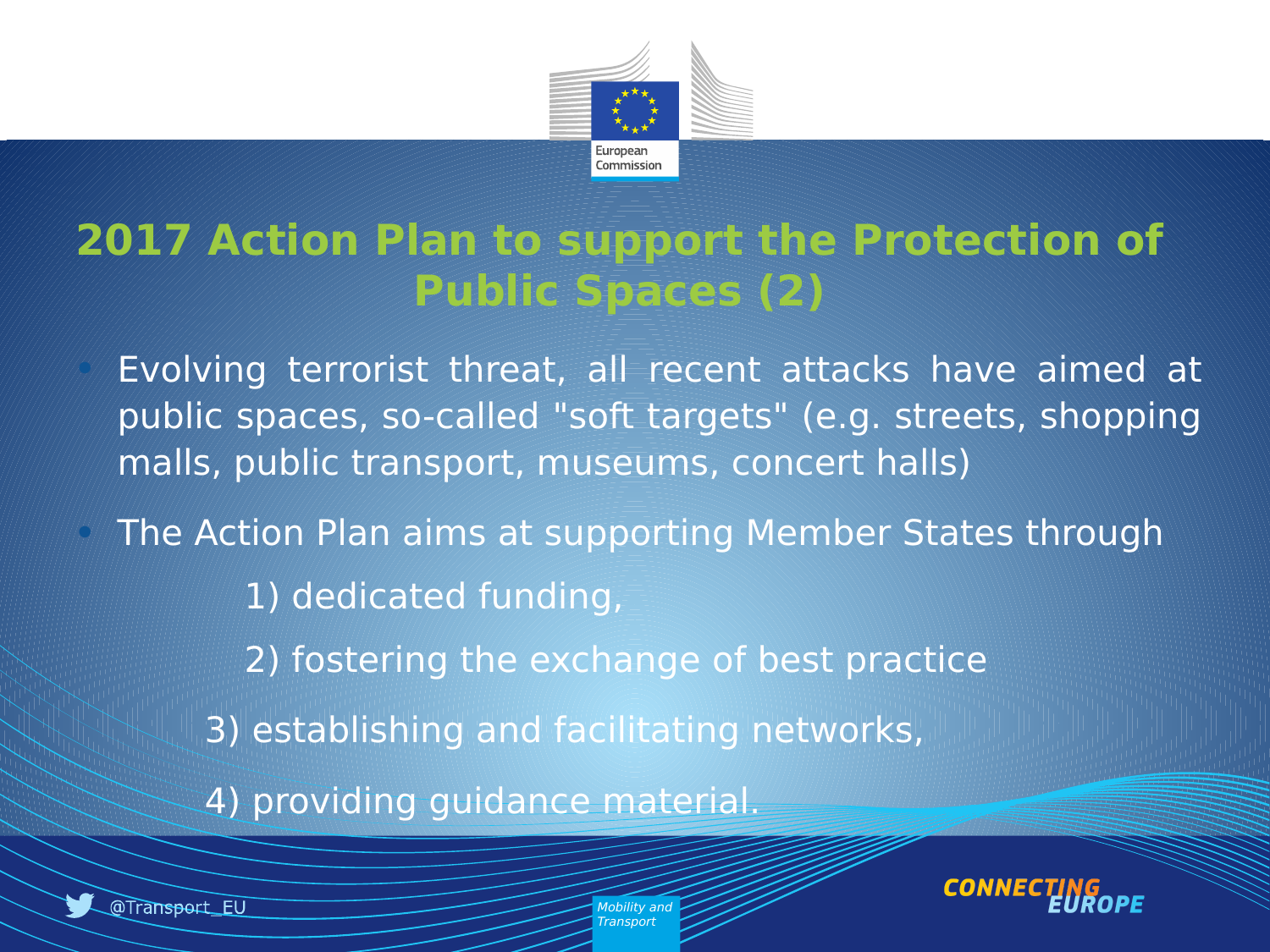

# 2017 Action Plan to support the Protection of Public Spaces (2)
Evolving terrorist threat, all recent attacks have aimed at public spaces, so-called "soft targets" (e.g. streets, shopping malls, public transport, museums, concert halls)
The Action Plan aims at supporting Member States through
	1) dedicated funding,
	2) fostering the exchange of best practice
	3) establishing and facilitating networks,
	4) providing guidance material.